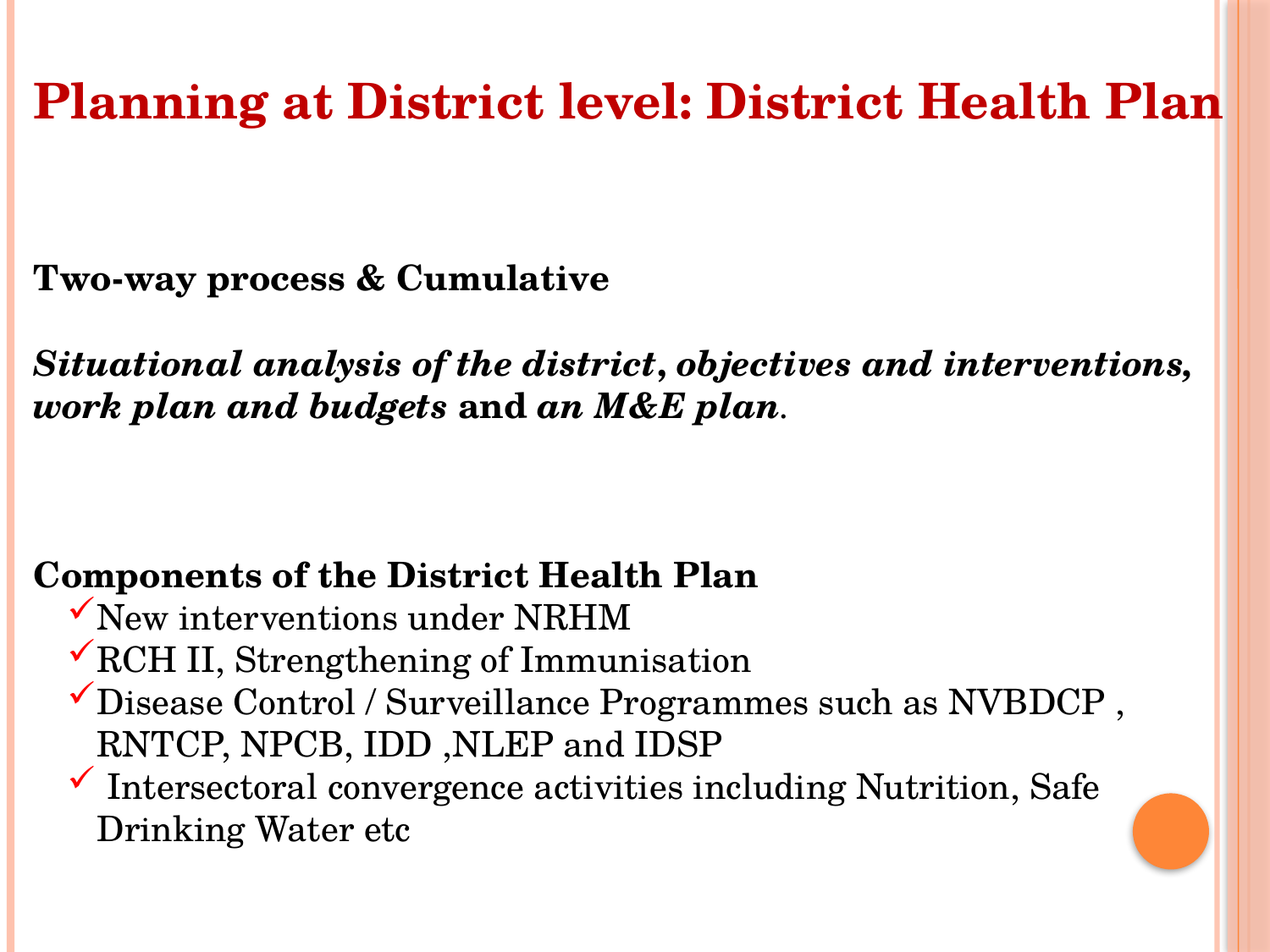

Planning at District level: District Health Plan

Two-way process & Cumulative

Situational analysis of the district, objectives and interventions, work plan and budgets and an M&E plan.

Components of the District Health Plan
New interventions under NRHM
RCH II, Strengthening of Immunisation
Disease Control / Surveillance Programmes such as NVBDCP , 	RNTCP, NPCB, IDD ,NLEP and IDSP
 Intersectoral convergence activities including Nutrition, Safe 	Drinking Water etc